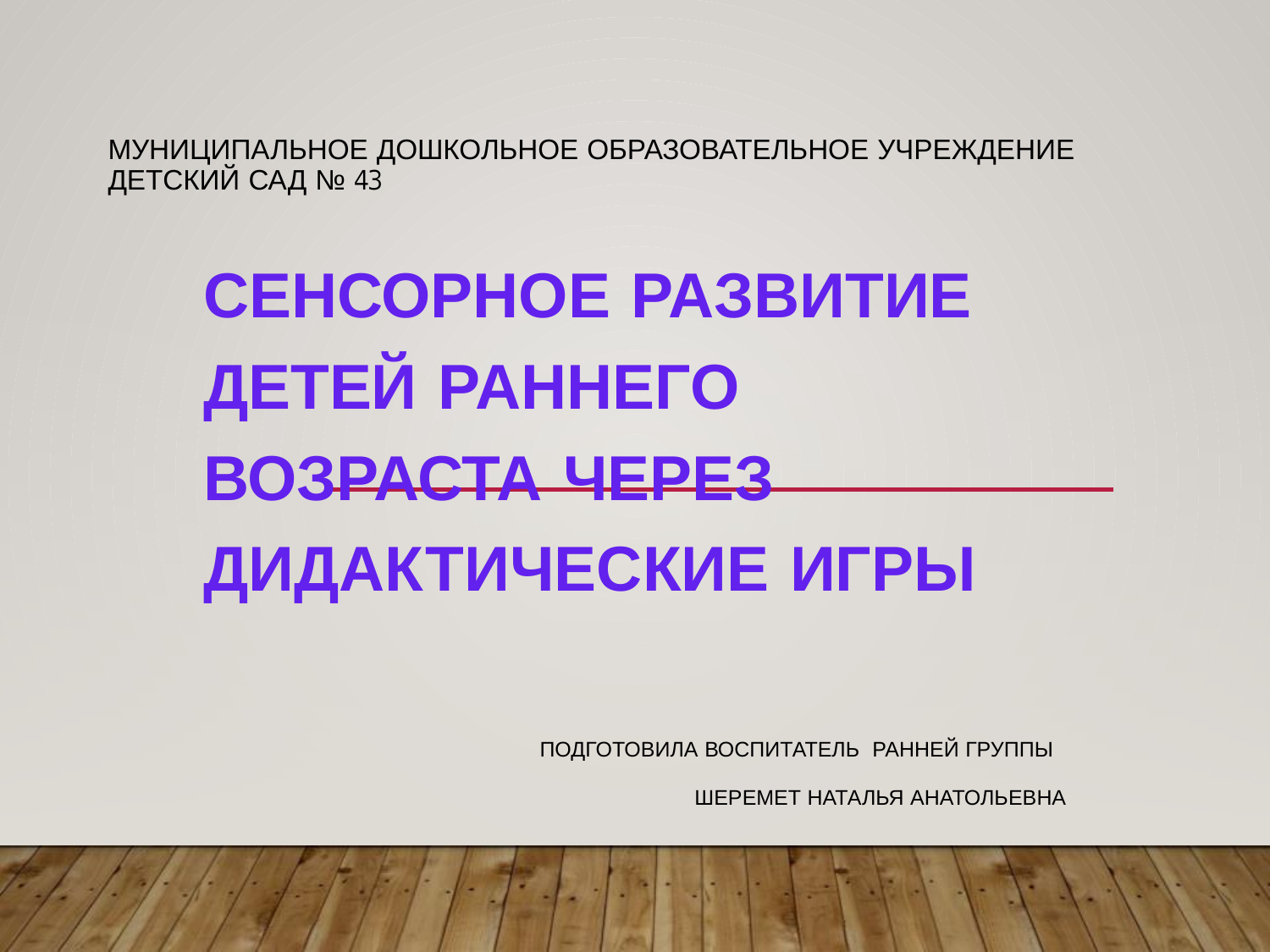

# МУНИЦИПАЛЬНОЕ ДОШКОЛЬНОЕ ОБРАЗОВАТЕЛЬНОЕ УЧРЕЖДЕНИЕ ДЕТСКИЙ САД № 43
СЕНСОРНОЕ РАЗВИТИЕ ДЕТЕЙ РАННЕГО ВОЗРАСТА через ДИДАКТИЧЕСКИе ИГРы

ПОДГОТОВИЛА ВОСПИТАТЕЛЬ  ранней ГРУППЫ
Шеремет Наталья Анатольевна